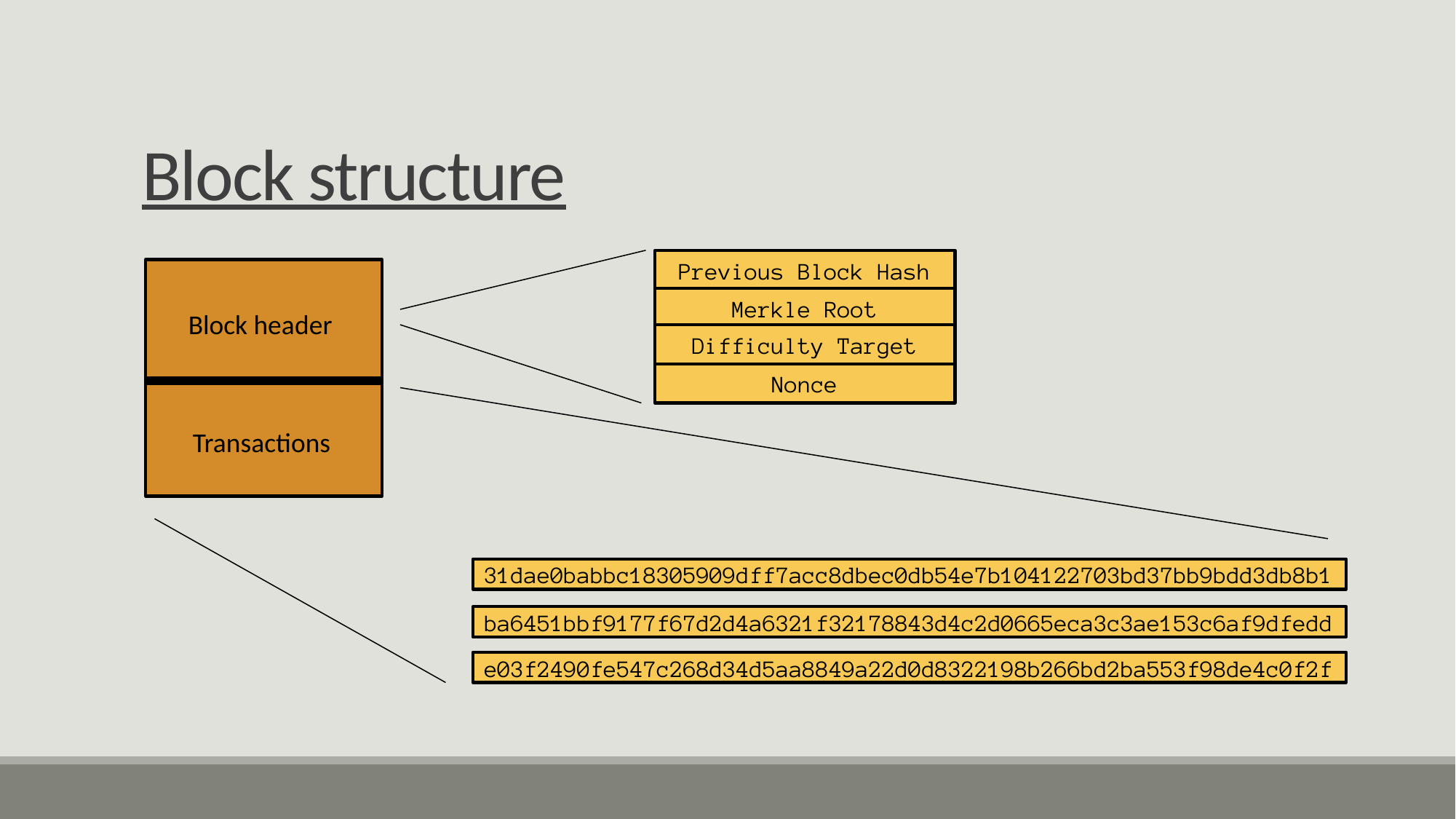

# Block structure
Previous Block Hash

Merkle Root
Block header
Difficulty Target
Nonce

Transactions
31dae0babbc18305909dff7acc8dbec0db54e7b104122703bd37bb9bdd3db8b1
ba6451bbf9177f67d2d4a6321f32178843d4c2d0665eca3c3ae153c6af9dfedd
e03f2490fe547c268d34d5aa8849a22d0d8322198b266bd2ba553f98de4c0f2f